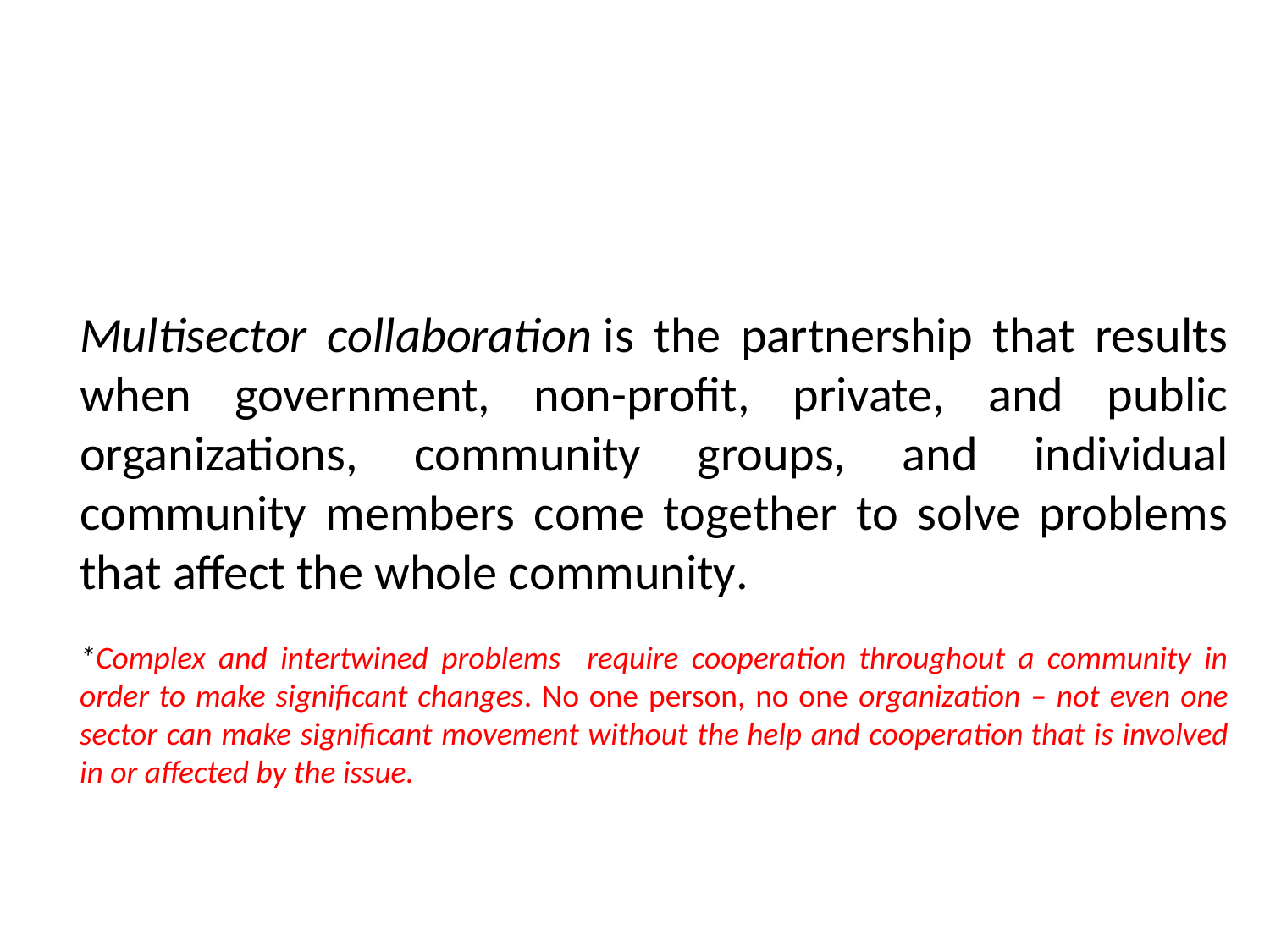

Multisector collaboration is the partnership that results when government, non-profit, private, and public organizations, community groups, and individual community members come together to solve problems that affect the whole community.

*Complex and intertwined problems  require cooperation throughout a community in order to make significant changes. No one person, no one organization – not even one sector can make significant movement without the help and cooperation that is involved in or affected by the issue.